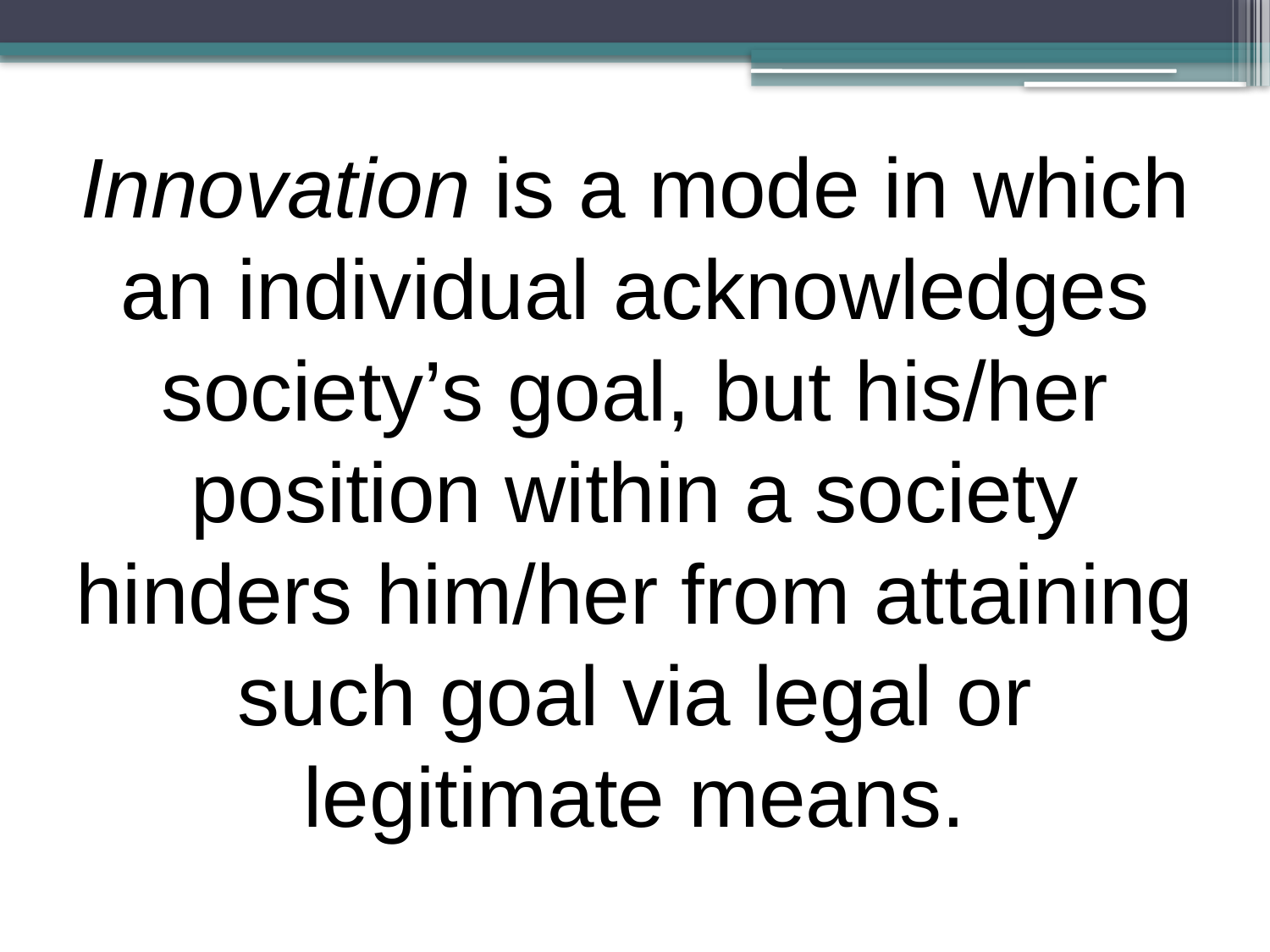

Innovation is a mode in which an individual acknowledges society’s goal, but his/her position within a society hinders him/her from attaining such goal via legal or legitimate means.